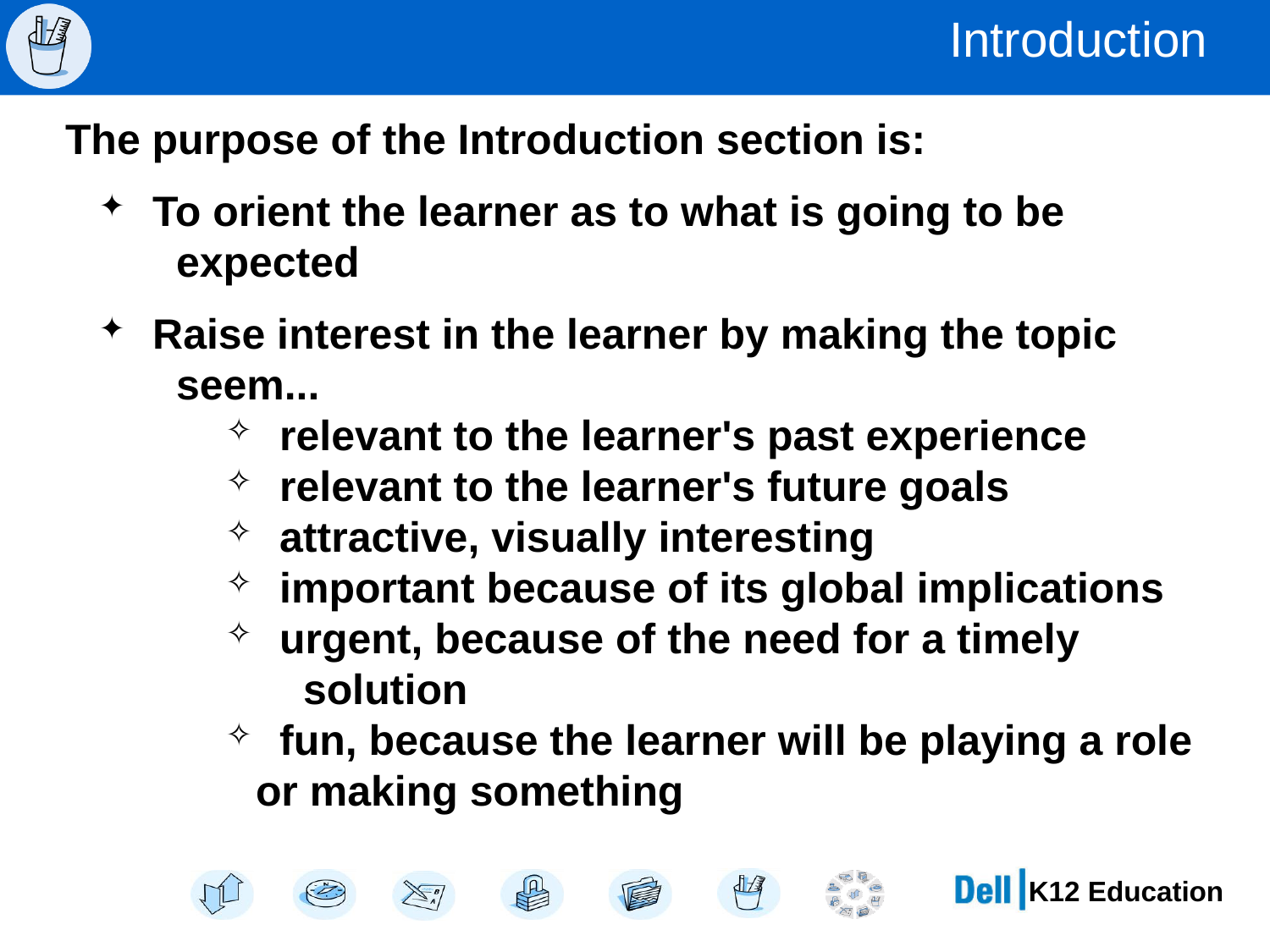

# Introduction
The purpose of the Introduction section is:

  To orient the learner as to what is going to be
    expected

  Raise interest in the learner by making the topic
    seem...
  relevant to the learner's past experience
  relevant to the learner's future goals
  attractive, visually interesting
  important because of its global implications
  urgent, because of the need for a timely
    solution
  fun, because the learner will be playing a role or making something